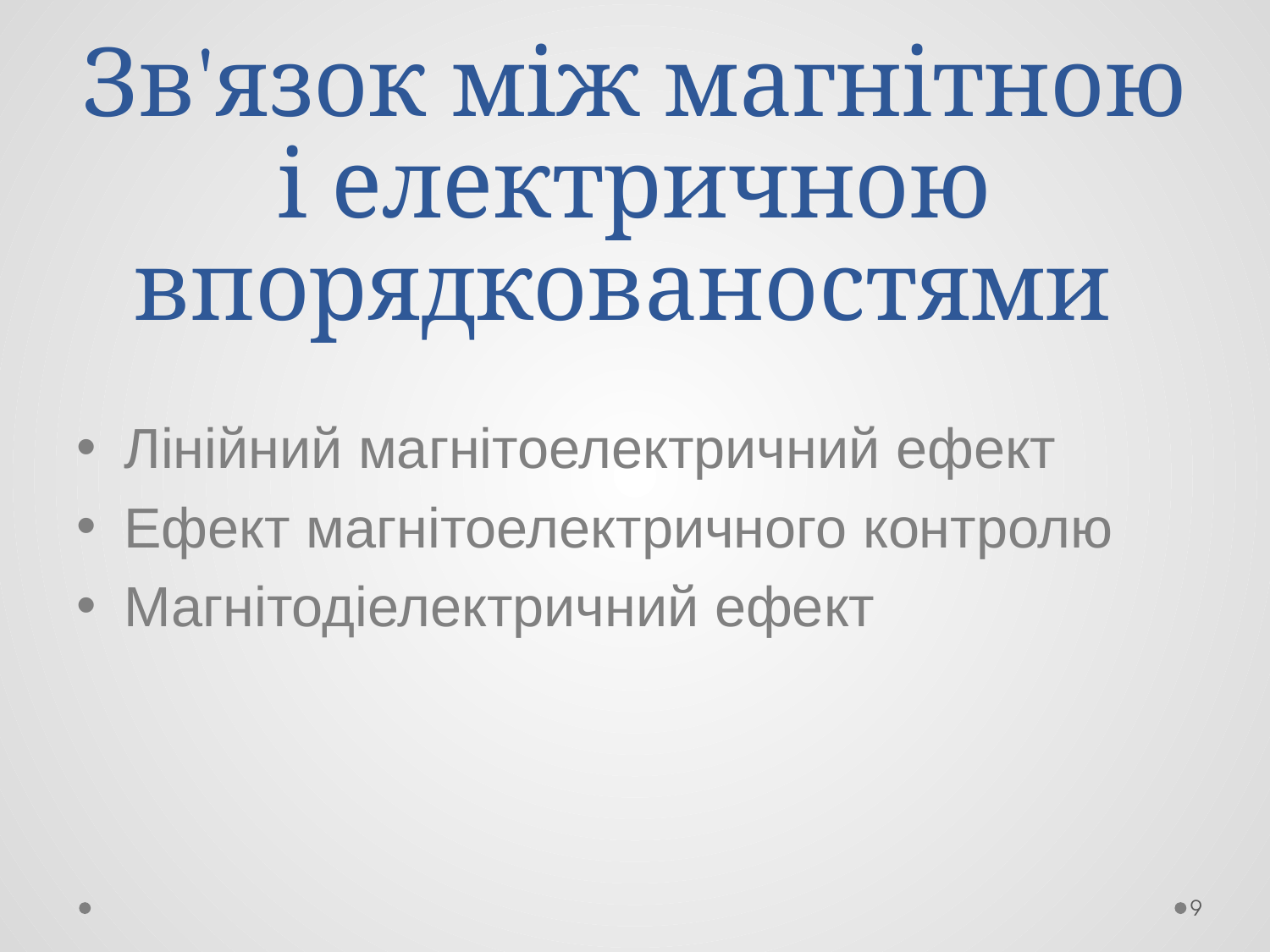

# Зв'язок між магнітною і електричною впорядкованостями
Лінійний магнітоелектричний ефект
Ефект магнітоелектричного контролю
Магнітодіелектричний ефект
9